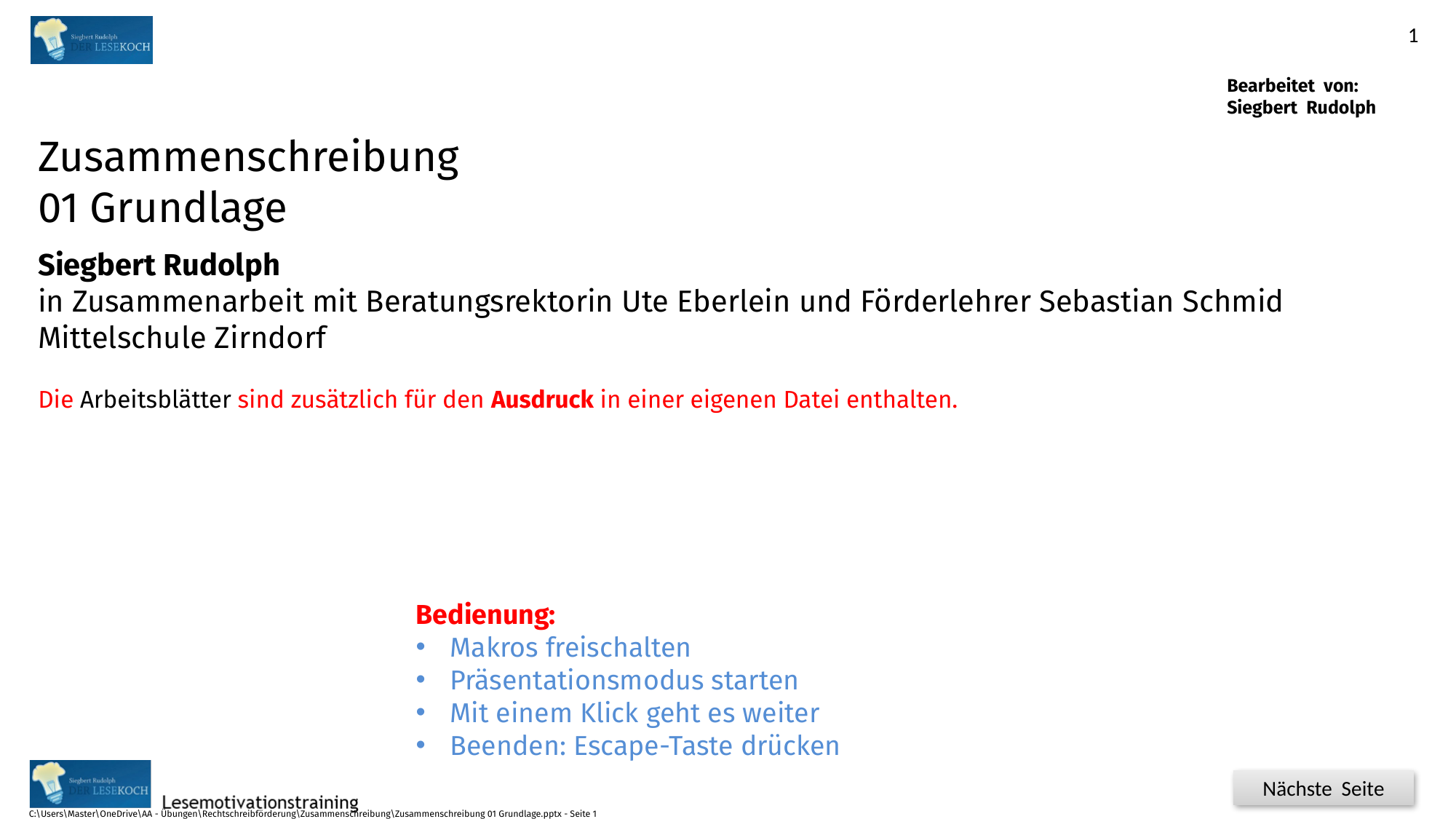

1
Bearbeitet  von:
Siegbert  Rudolph

Zusammenschreibung
01 Grundlage

Siegbert Rudolph
in Zusammenarbeit mit Beratungsrektorin Ute Eberlein und Förderlehrer Sebastian Schmid
Mittelschule Zirndorf

Die Arbeitsblätter sind zusätzlich für den Ausdruck in einer eigenen Datei enthalten.

Schule 5
C:\Users\Master\OneDrive\AA - Übungen\Rechtschreibförderung\Zusammenschreibung\Zusammenschreibung 01 Grundlage.pptx - Seite 1